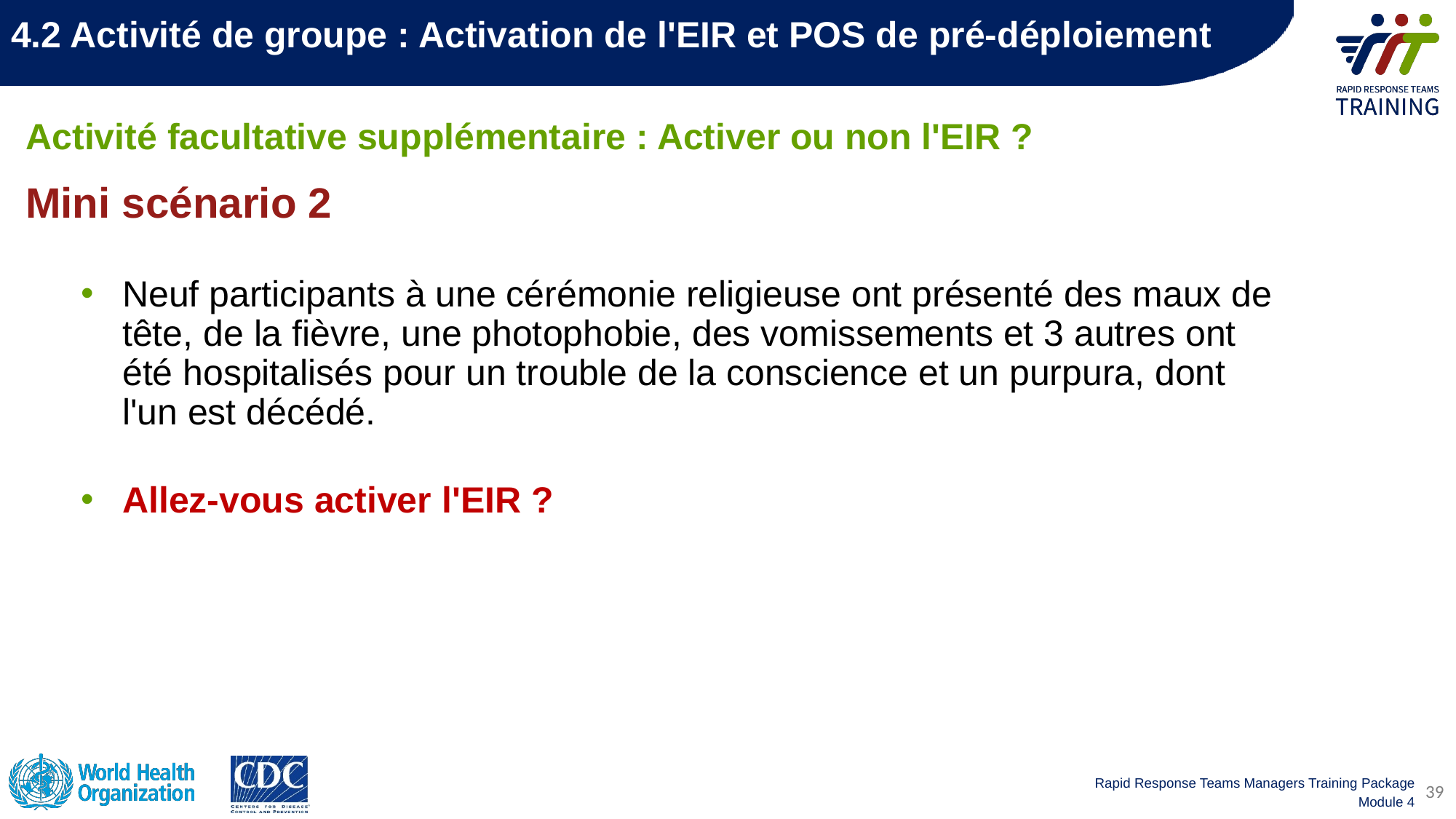

4.2 Activité de groupe : Activation de l'EIR et POS de pré-déploiement

# Activité facultative supplémentaire : Activer ou non l'EIR ?
Mini scénario 2
Neuf participants à une cérémonie religieuse ont présenté des maux de tête, de la fièvre, une photophobie, des vomissements et 3 autres ont été hospitalisés pour un trouble de la conscience et un purpura, dont l'un est décédé.

Allez-vous activer l'EIR ?

39